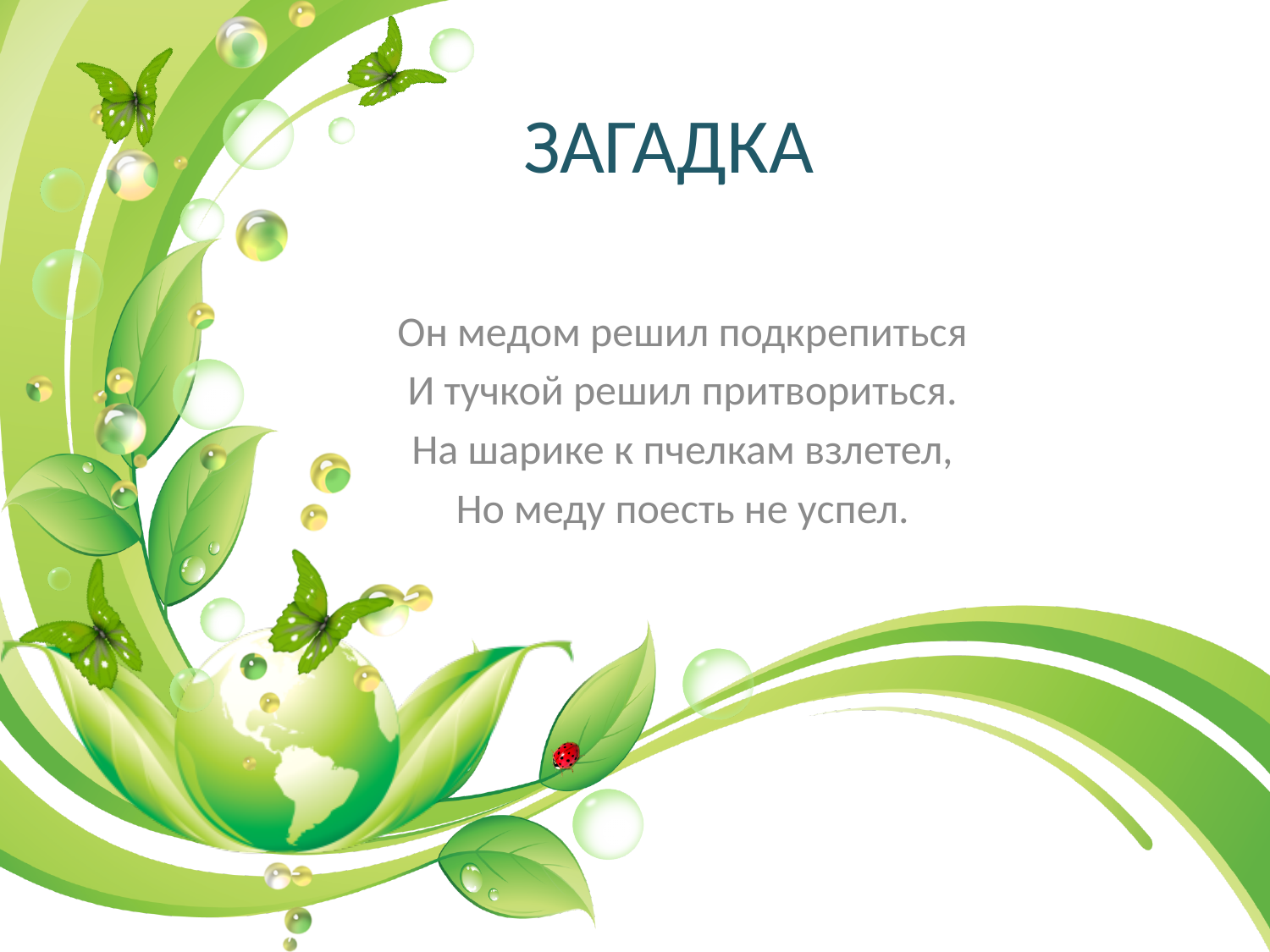

# ЗАГАДКА
Он медом решил подкрепиться
И тучкой решил притвориться.
На шарике к пчелкам взлетел,
Но меду поесть не успел.